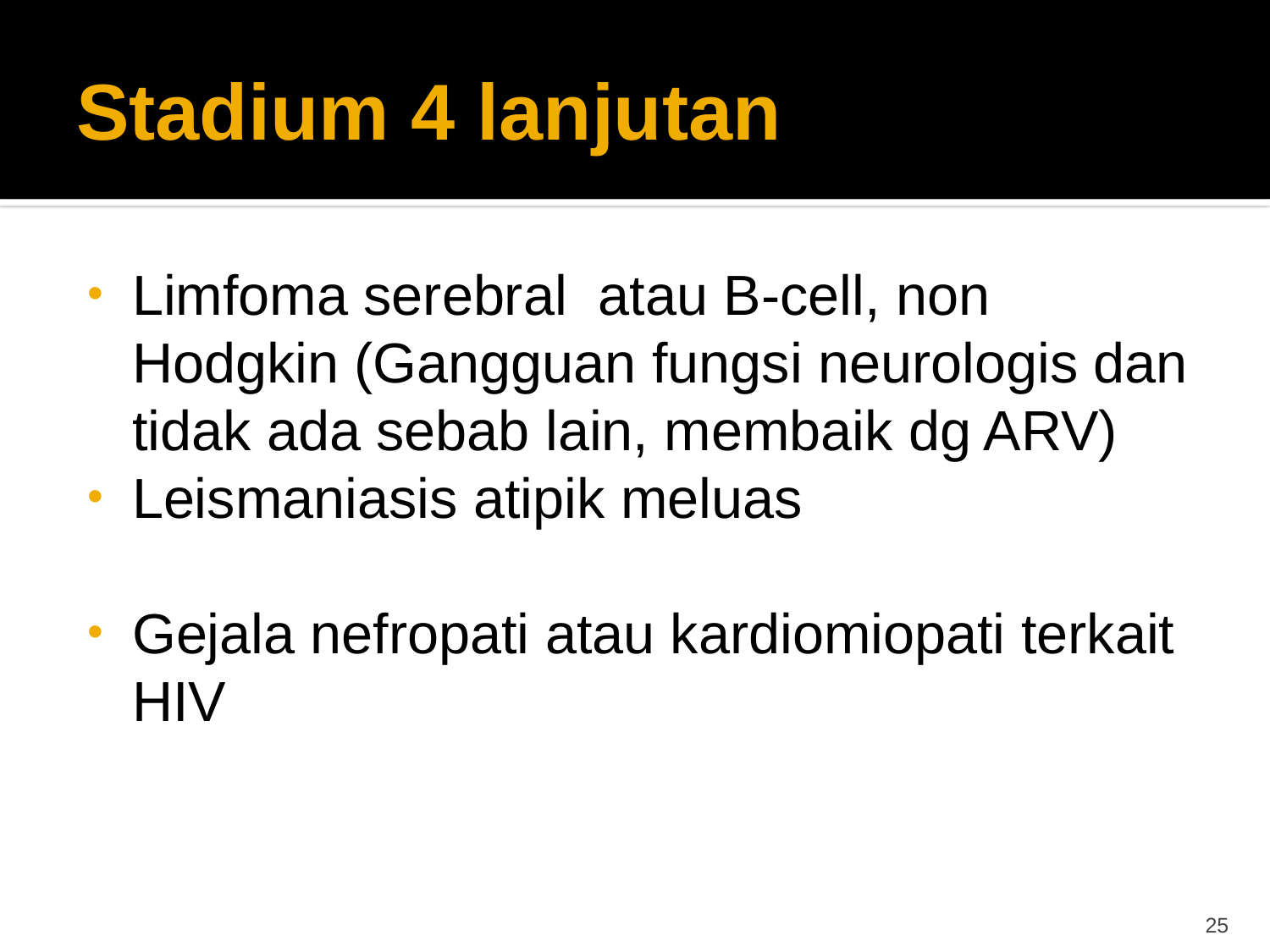

# Stadium 4 lanjutan
Limfoma serebral  atau B-cell, non Hodgkin (Gangguan fungsi neurologis dan tidak ada sebab lain, membaik dg ARV)
Leismaniasis atipik meluas

Gejala nefropati atau kardiomiopati terkait HIV

25